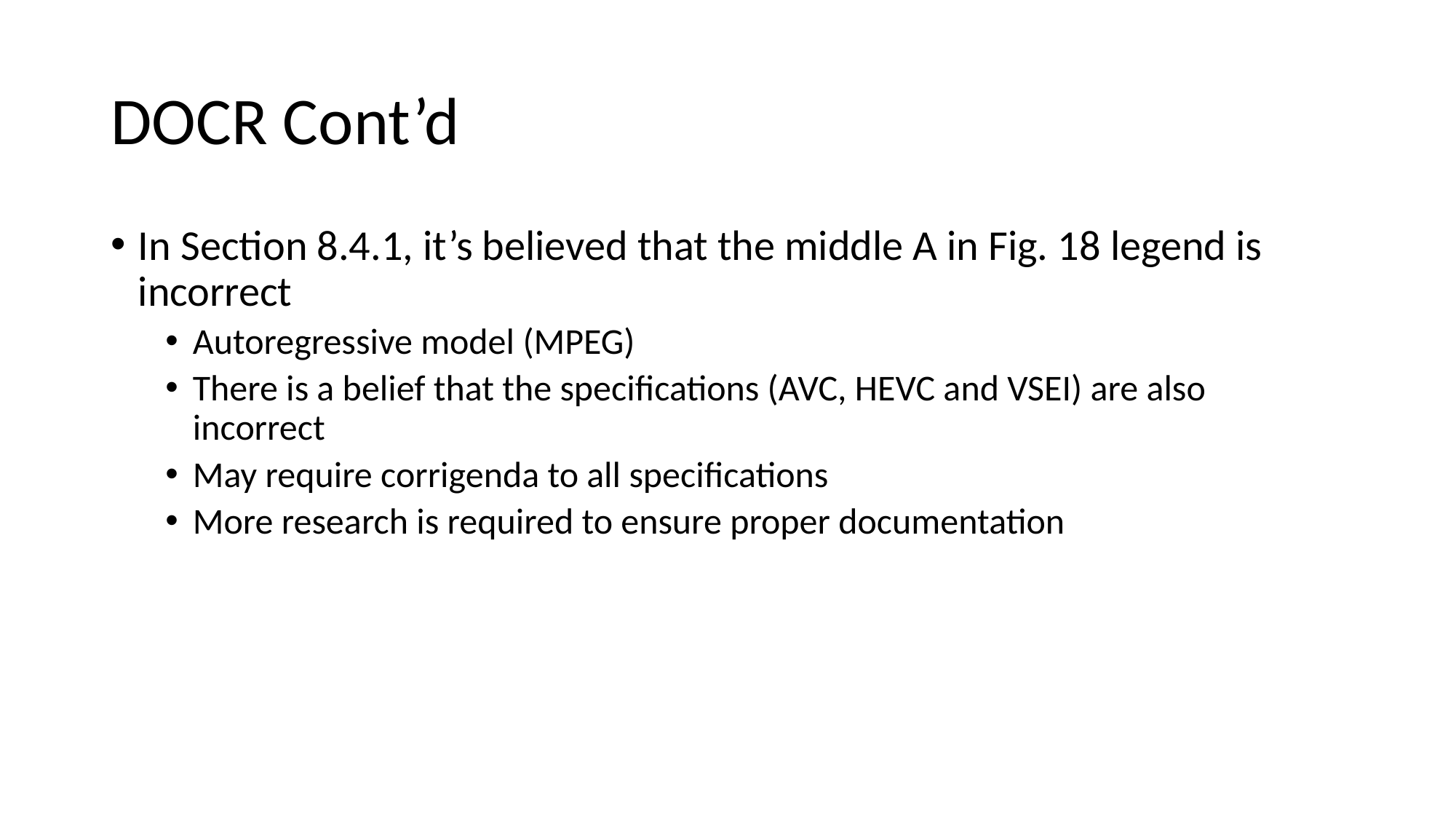

# DOCR Cont’d
In Section 8.4.1, it’s believed that the middle A in Fig. 18 legend is incorrect
Autoregressive model (MPEG)
There is a belief that the specifications (AVC, HEVC and VSEI) are also incorrect
May require corrigenda to all specifications
More research is required to ensure proper documentation